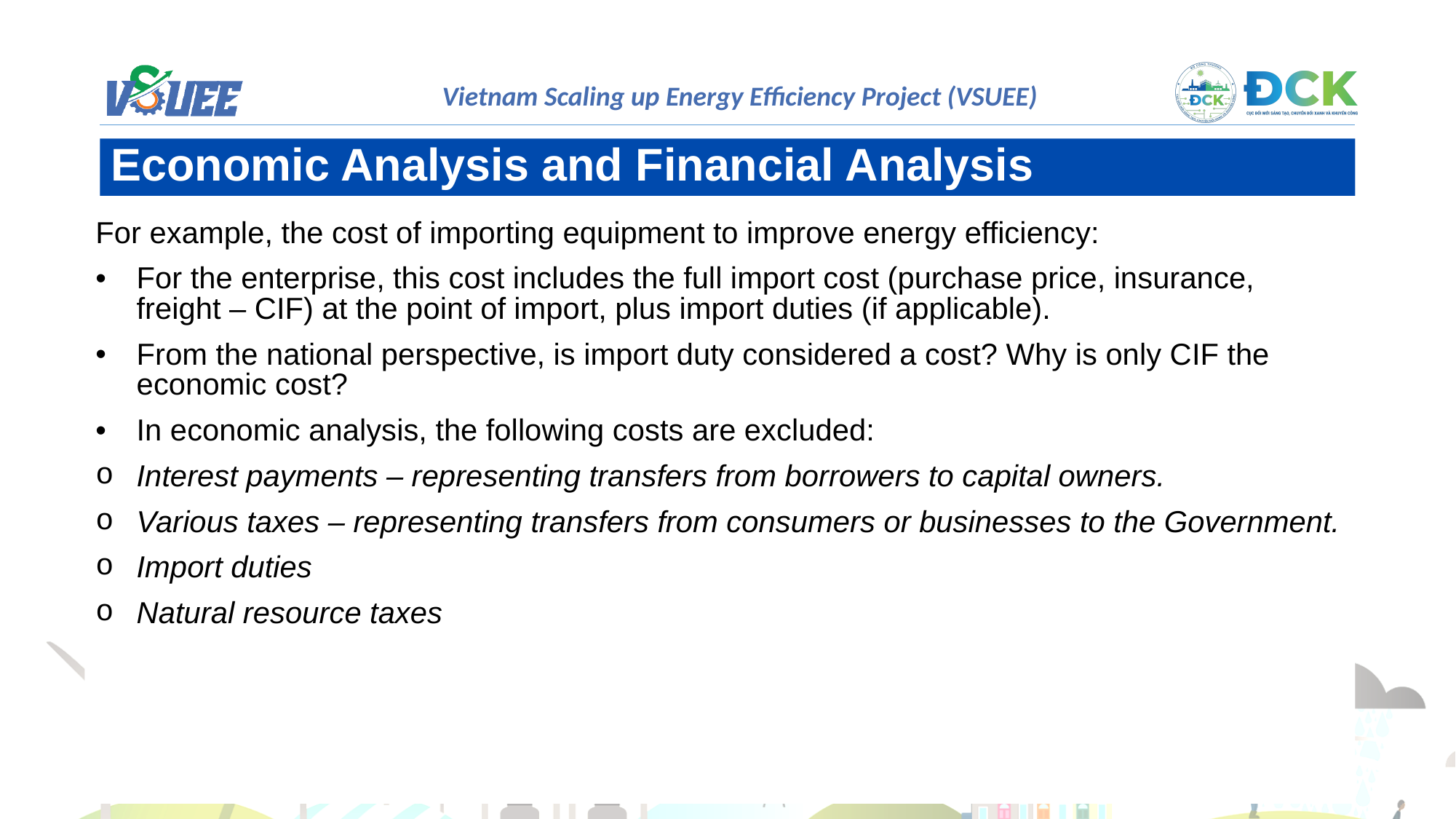

Economic Analysis and Financial Analysis
For example, the cost of importing equipment to improve energy efficiency:
For the enterprise, this cost includes the full import cost (purchase price, insurance, freight – CIF) at the point of import, plus import duties (if applicable).
From the national perspective, is import duty considered a cost? Why is only CIF the economic cost?
In economic analysis, the following costs are excluded:
Interest payments – representing transfers from borrowers to capital owners.
Various taxes – representing transfers from consumers or businesses to the Government.
Import duties
Natural resource taxes